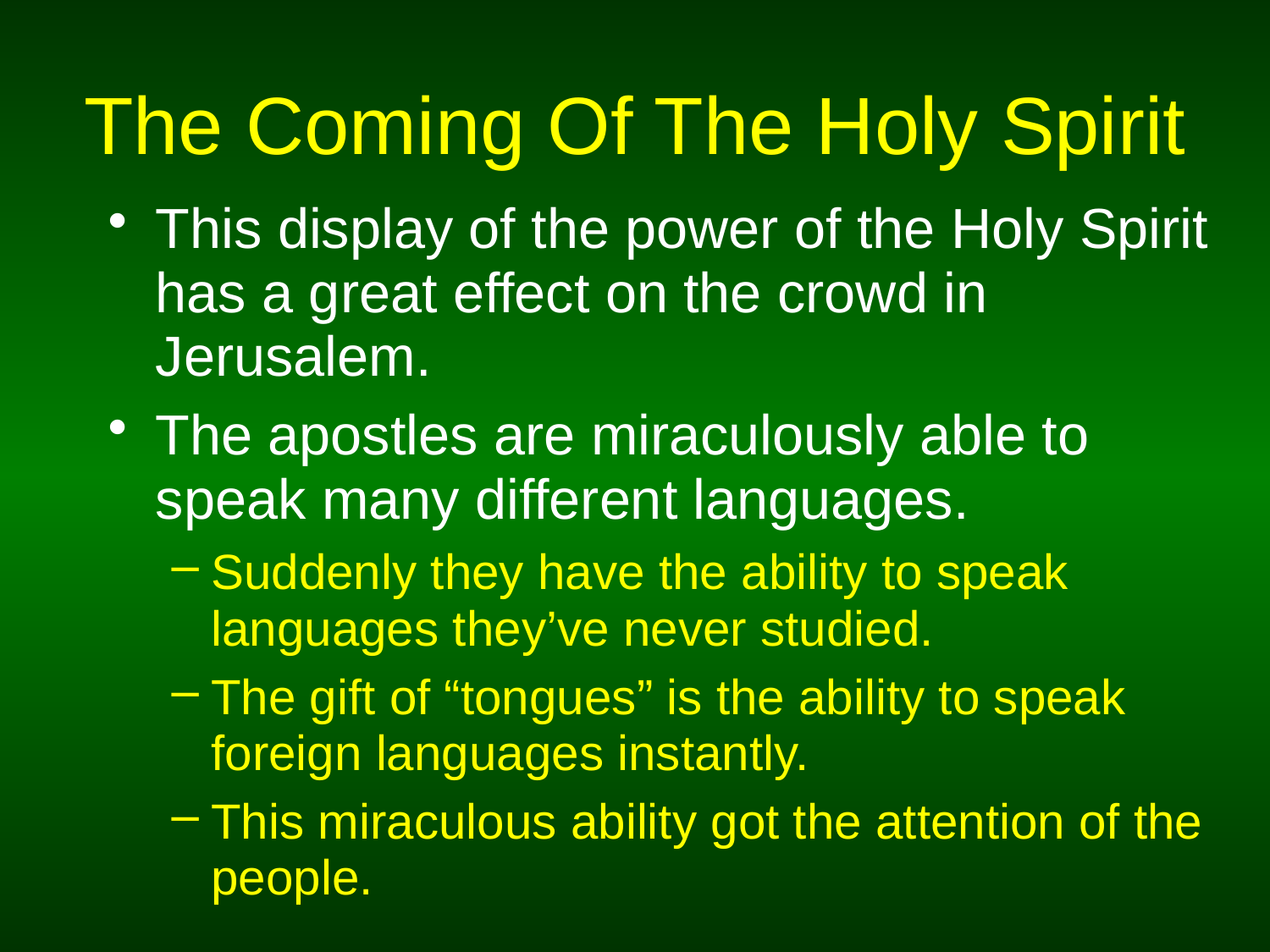

# The Coming Of The Holy Spirit
This display of the power of the Holy Spirit has a great effect on the crowd in Jerusalem.
The apostles are miraculously able to speak many different languages.
Suddenly they have the ability to speak languages they’ve never studied.
The gift of “tongues” is the ability to speak foreign languages instantly.
This miraculous ability got the attention of the people.